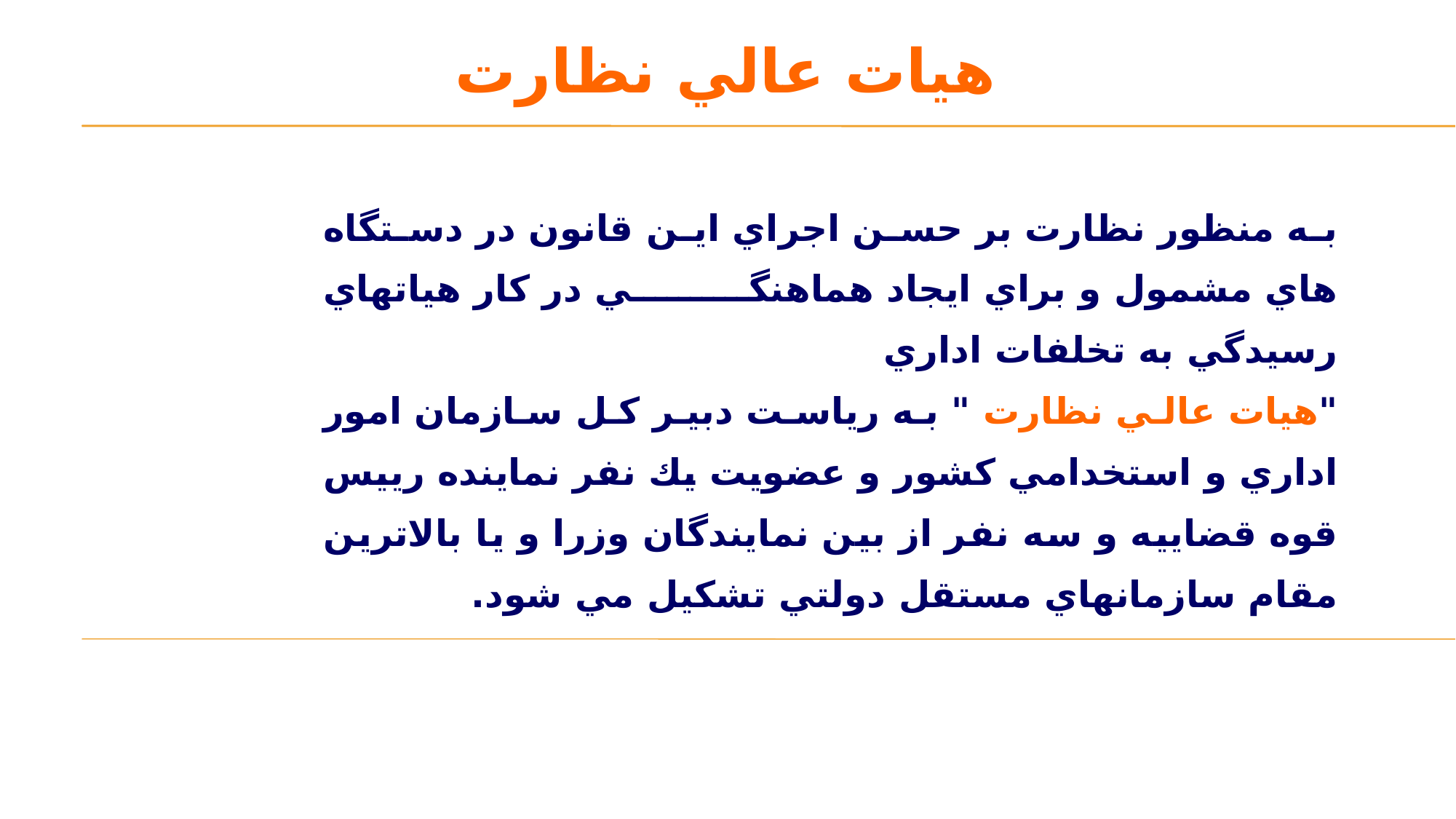

هيات عالي نظارت
به منظور نظارت بر حسن اجراي اين قانون در دستگاه هاي مشمول و براي ايجاد هماهنگي در كار هياتهاي رسيدگي به تخلفات اداري
"هيات عالي نظارت " به رياست دبير كل سازمان امور اداري و استخدامي كشور و عضويت يك نفر نماينده رييس قوه قضاييه و سه نفر از بين نمايندگان وزرا و يا بالاترين مقام سازمانهاي مستقل دولتي تشكيل مي شود.